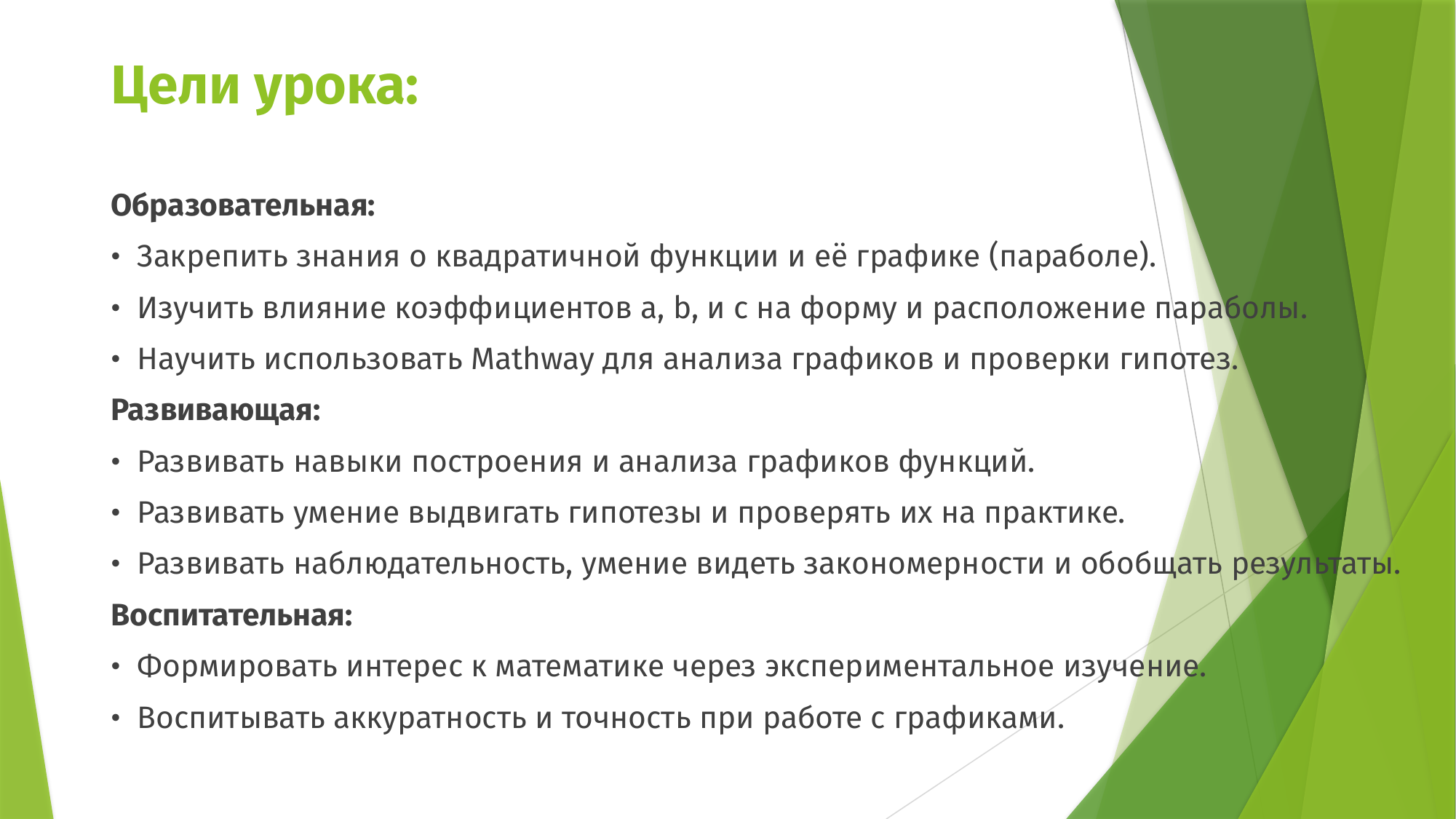

# Цели урока:

Образовательная:
•  Закрепить знания о квадратичной функции и её графике (параболе).
•  Изучить влияние коэффициентов a, b, и c на форму и расположение параболы.
•  Научить использовать Mathway для анализа графиков и проверки гипотез.
Развивающая:
•  Развивать навыки построения и анализа графиков функций.
•  Развивать умение выдвигать гипотезы и проверять их на практике.
•  Развивать наблюдательность, умение видеть закономерности и обобщать результаты.
Воспитательная:
•  Формировать интерес к математике через экспериментальное изучение.
•  Воспитывать аккуратность и точность при работе с графиками.